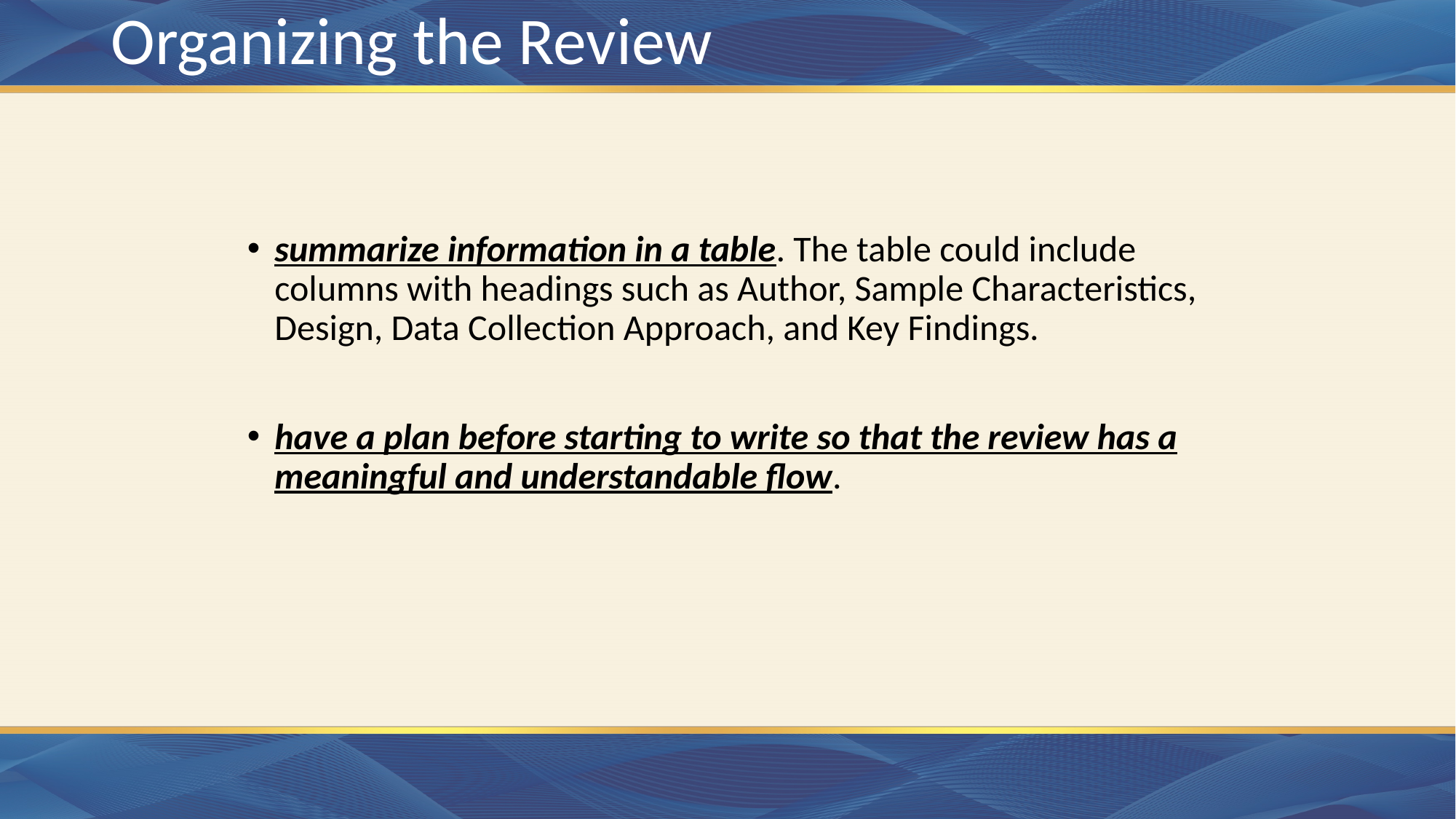

# Organizing the Review
summarize information in a table. The table could include columns with headings such as Author, Sample Characteristics, Design, Data Collection Approach, and Key Findings.

have a plan before starting to write so that the review has a meaningful and understandable flow.